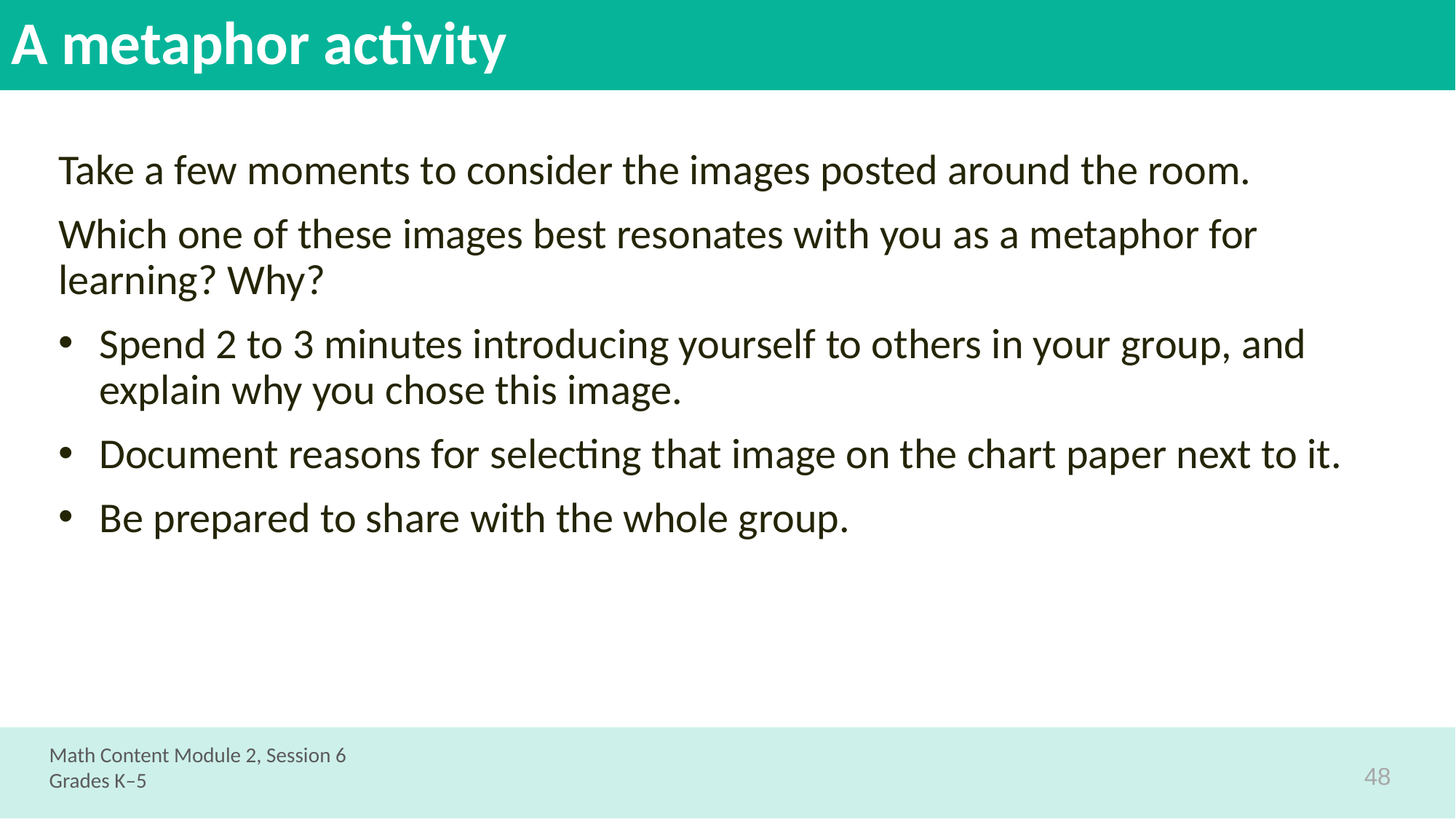

# A metaphor activity
Take a few moments to consider the images posted around the room.
Which one of these images best resonates with you as a metaphor for learning? Why?
Spend 2 to 3 minutes introducing yourself to others in your group, and explain why you chose this image.
Document reasons for selecting that image on the chart paper next to it.
Be prepared to share with the whole group.
Math Content Module 2, Session 6
Grades K–5
48